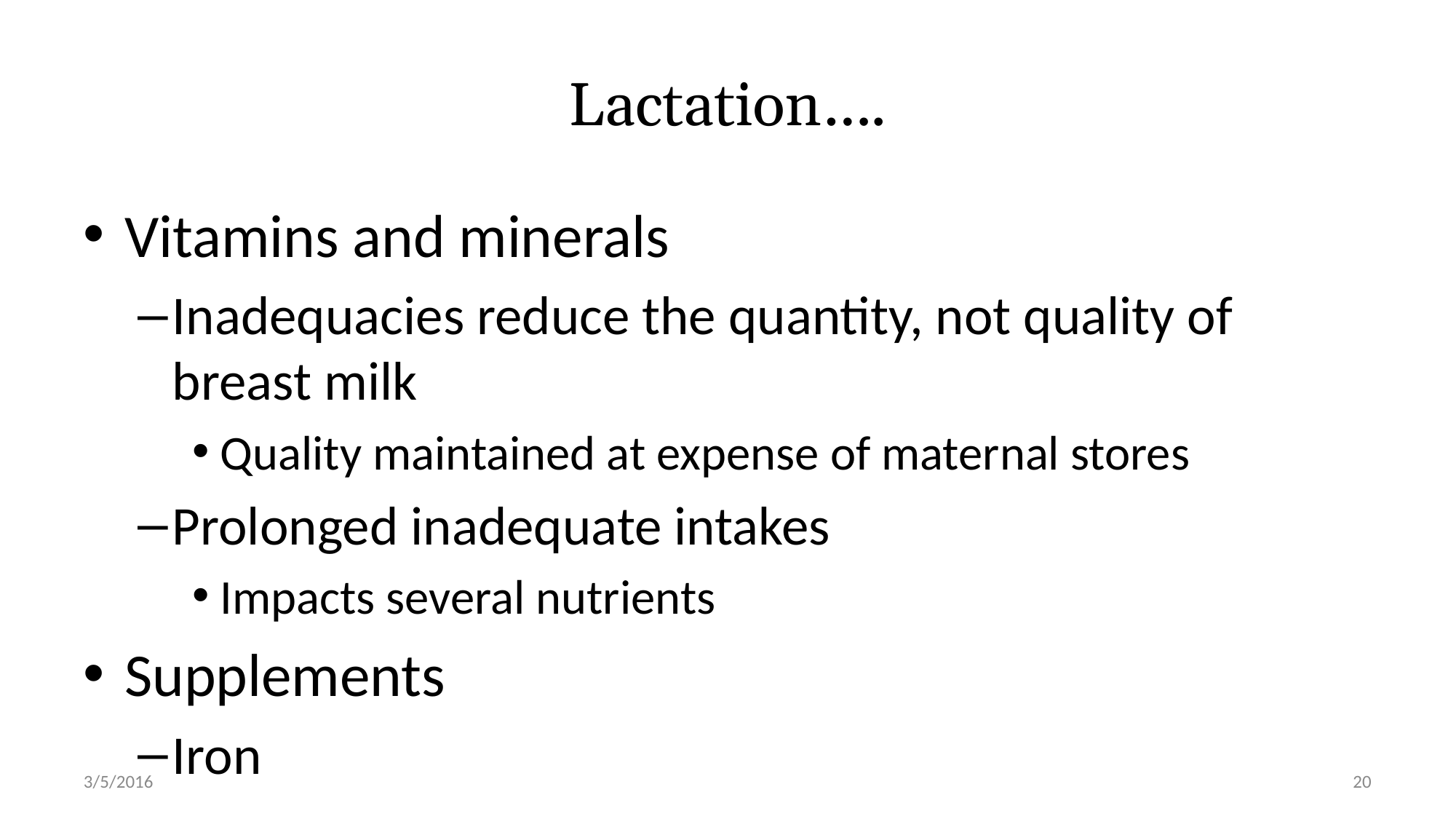

# Lactation….
Vitamins and minerals
Inadequacies reduce the quantity, not quality of breast milk
Quality maintained at expense of maternal stores
Prolonged inadequate intakes
Impacts several nutrients
Supplements
Iron
3/5/2016
20